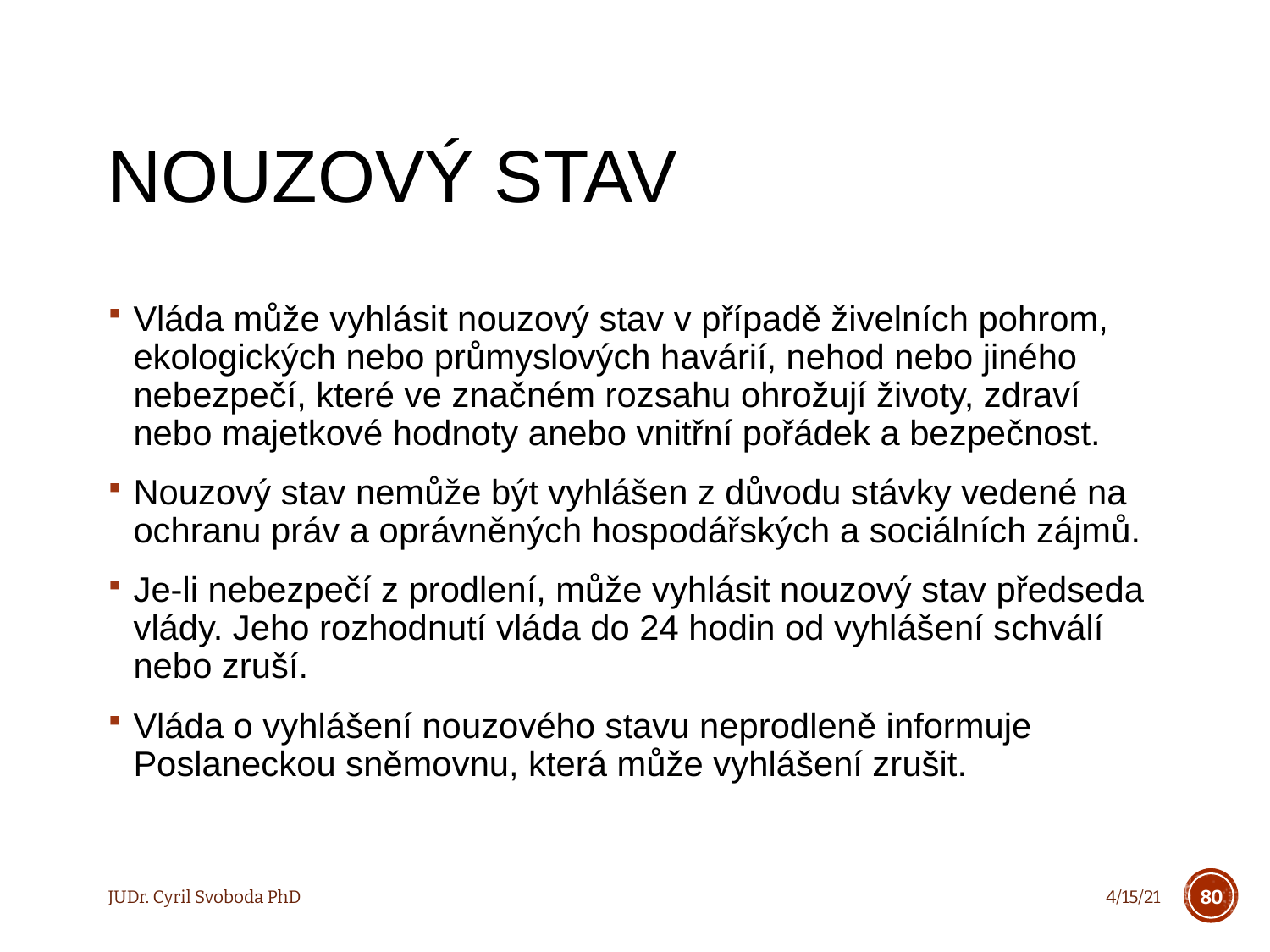

# Nouzový stav
Vláda může vyhlásit nouzový stav v případě živelních pohrom, ekologických nebo průmyslových havárií, nehod nebo jiného nebezpečí, které ve značném rozsahu ohrožují životy, zdraví nebo majetkové hodnoty anebo vnitřní pořádek a bezpečnost.
Nouzový stav nemůže být vyhlášen z důvodu stávky vedené na ochranu práv a oprávněných hospodářských a sociálních zájmů.
Je-li nebezpečí z prodlení, může vyhlásit nouzový stav předseda vlády. Jeho rozhodnutí vláda do 24 hodin od vyhlášení schválí nebo zruší.
Vláda o vyhlášení nouzového stavu neprodleně informuje Poslaneckou sněmovnu, která může vyhlášení zrušit.

JUDr. Cyril Svoboda PhD
4/15/21
80